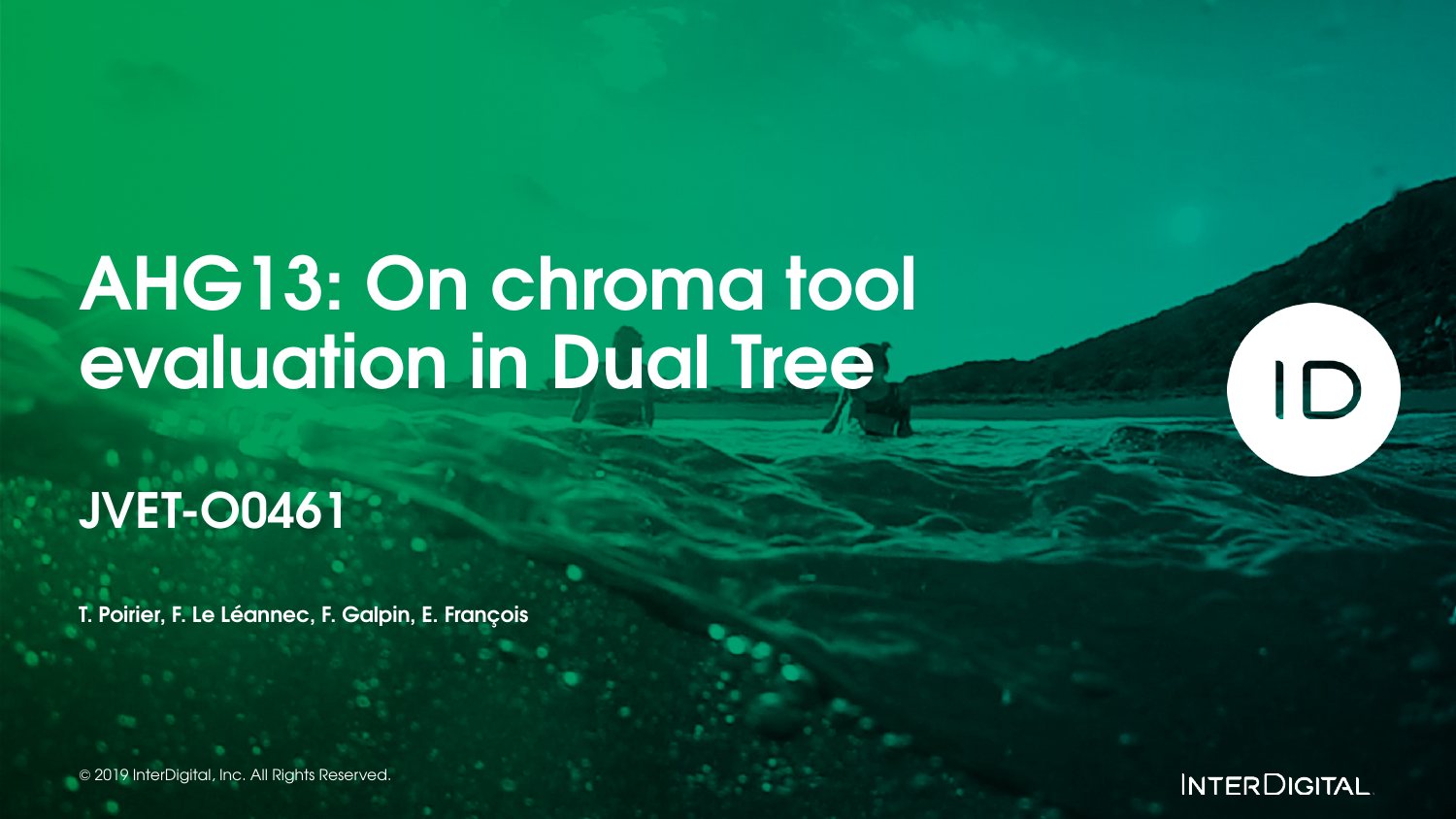

AHG13: On chroma tool evaluation in Dual Tree

JVET-O0461

T. Poirier, F. Le Léannec, F. Galpin, E. François